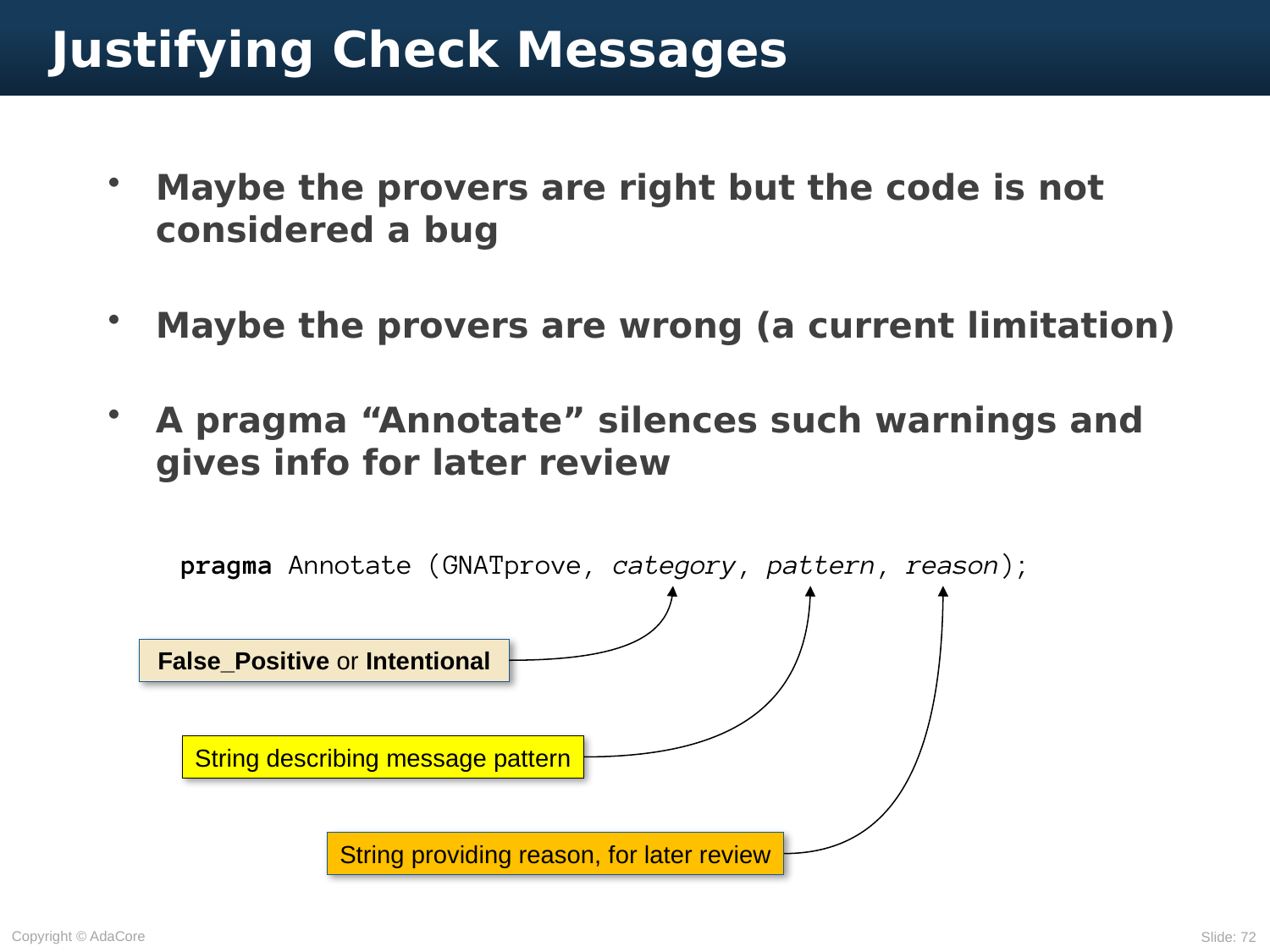

# Justifying Check Messages
Maybe the provers are right but the code is not considered a bug
Maybe the provers are wrong (a current limitation)
A pragma “Annotate” silences such warnings and gives info for later review
pragma Annotate (GNATprove, category, pattern, reason);

False_Positive or Intentional
String describing message pattern
String providing reason, for later review